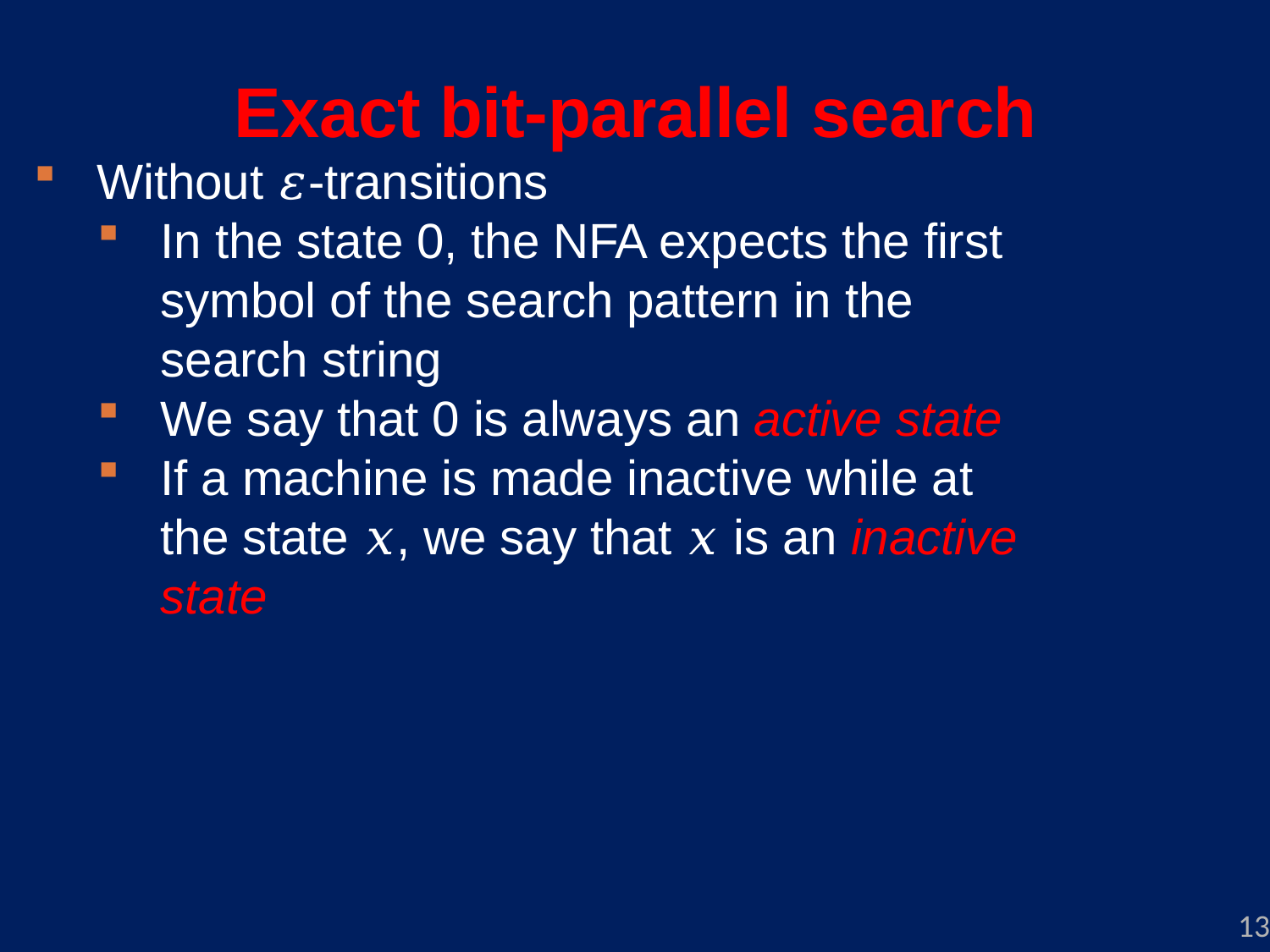

# Exact bit-parallel search
Without 𝜀-transitions
In the state 0, the NFA expects the first symbol of the search pattern in the search string
We say that 0 is always an active state
If a machine is made inactive while at the state 𝑥, we say that 𝑥 is an inactive state
13